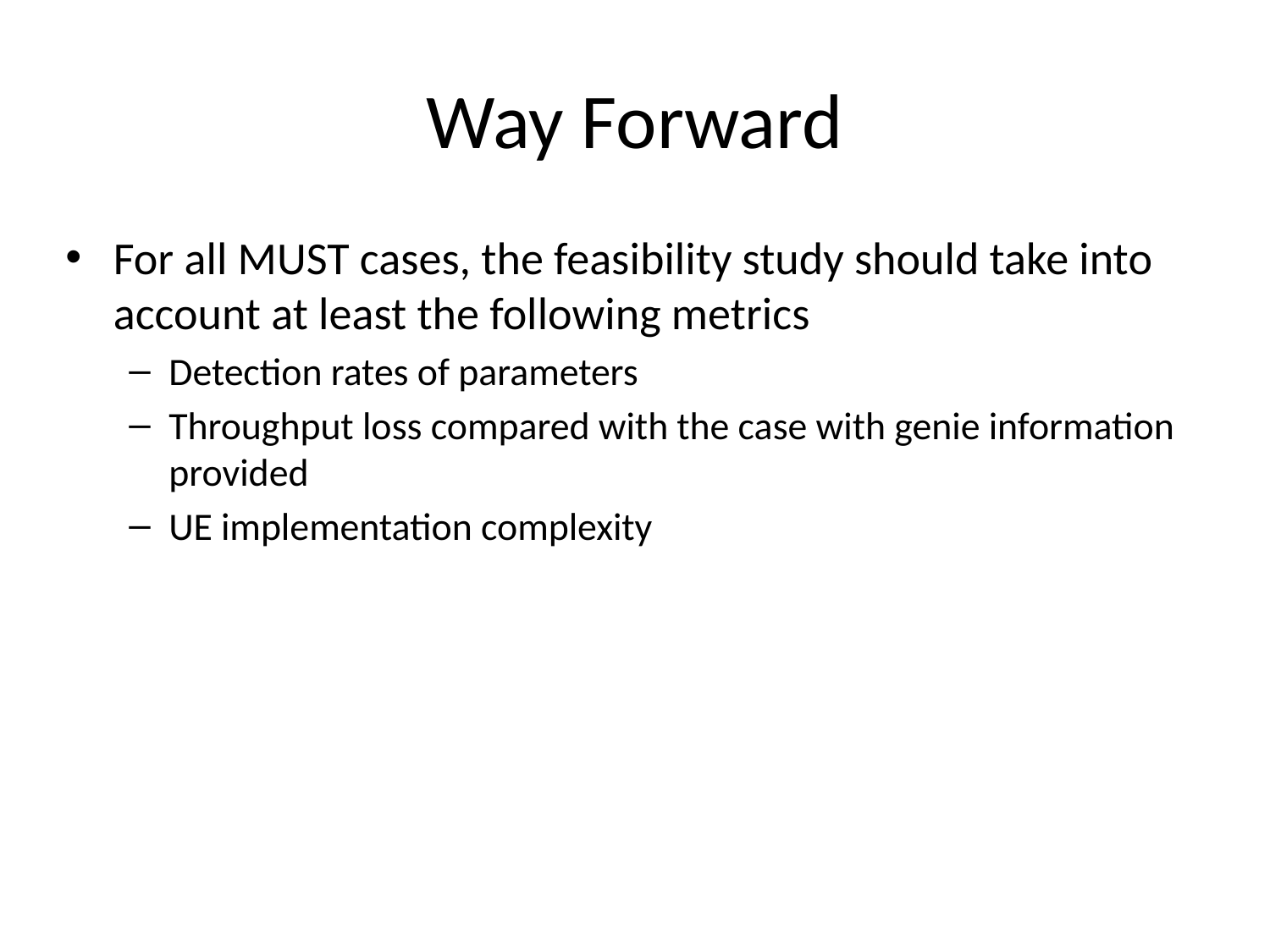

# Way Forward
For all MUST cases, the feasibility study should take into account at least the following metrics
Detection rates of parameters
Throughput loss compared with the case with genie information provided
UE implementation complexity